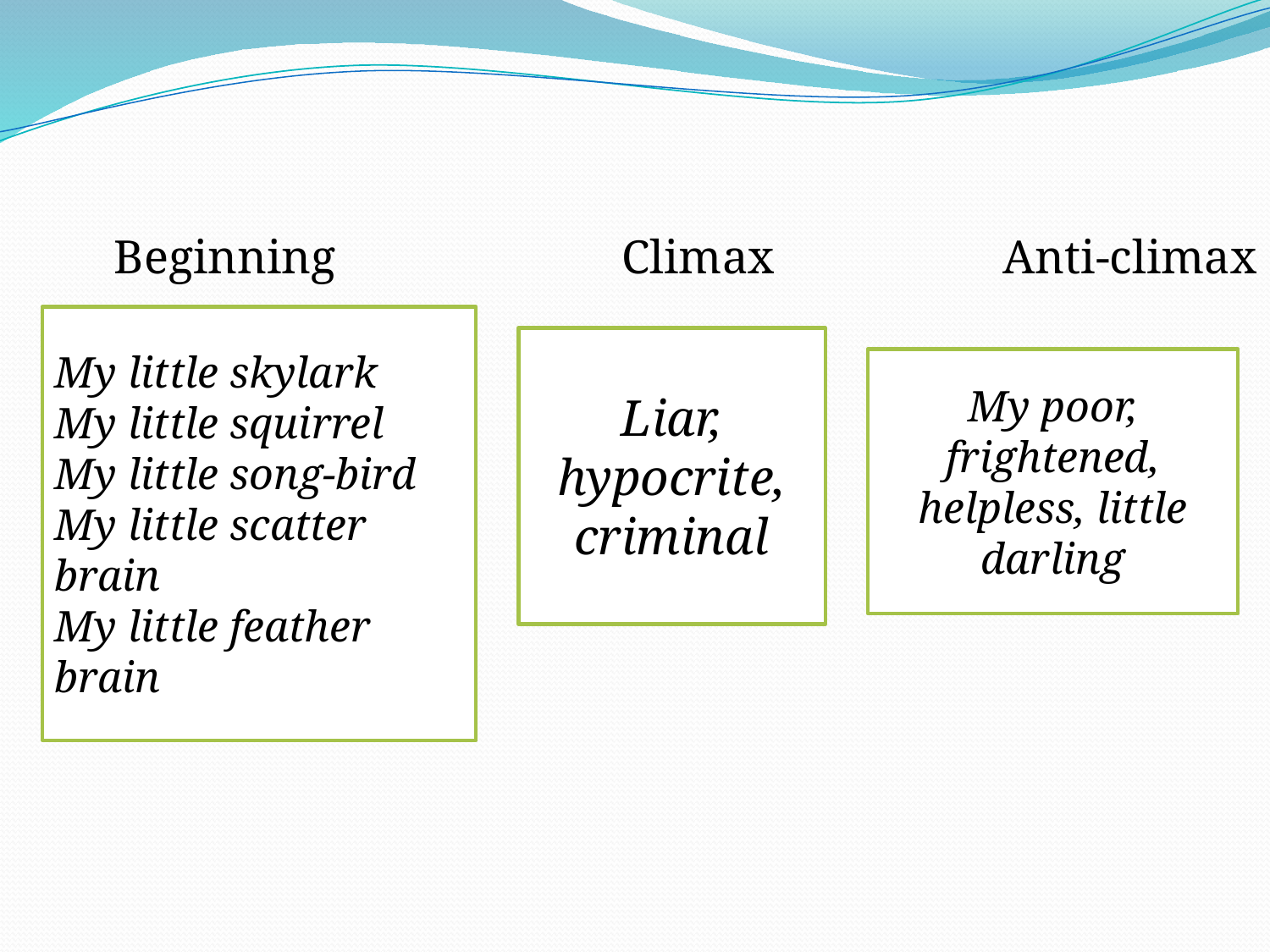

Beginning 			Climax		Anti-climax
My little skylark
My little squirrel
My little song-bird
My little scatter brain
My little feather brain
Liar, hypocrite, criminal
My poor, frightened, helpless, little darling